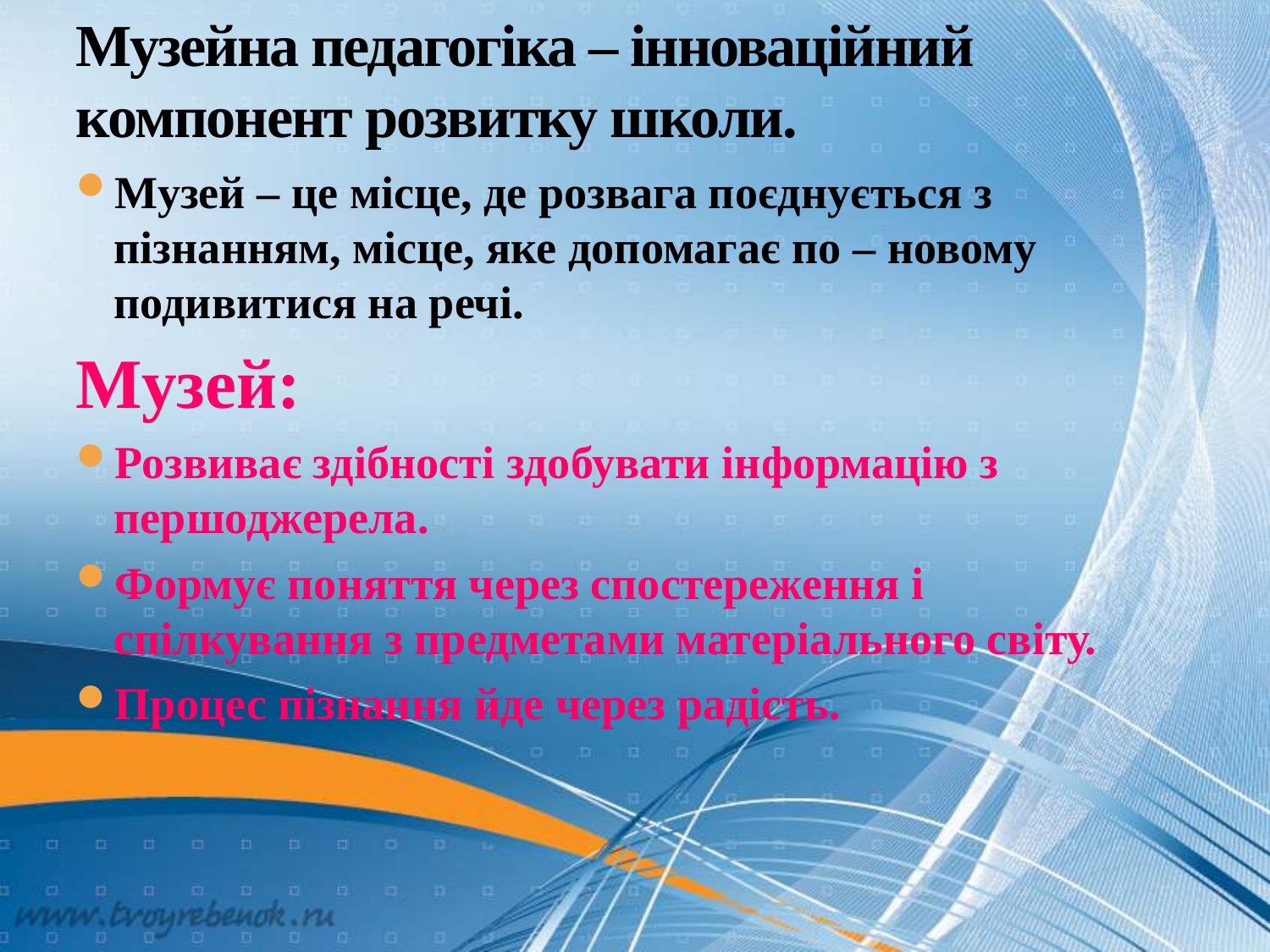

# Музейна педагогіка – інноваційний компонент розвитку школи.
Музей – це місце, де розвага поєднується з пізнанням, місце, яке допомагає по – новому подивитися на речі.
Музей:
Розвиває здібності здобувати інформацію з першоджерела.
Формує поняття через спостереження і спілкування з предметами матеріального світу.
Процес пізнання йде через радість.